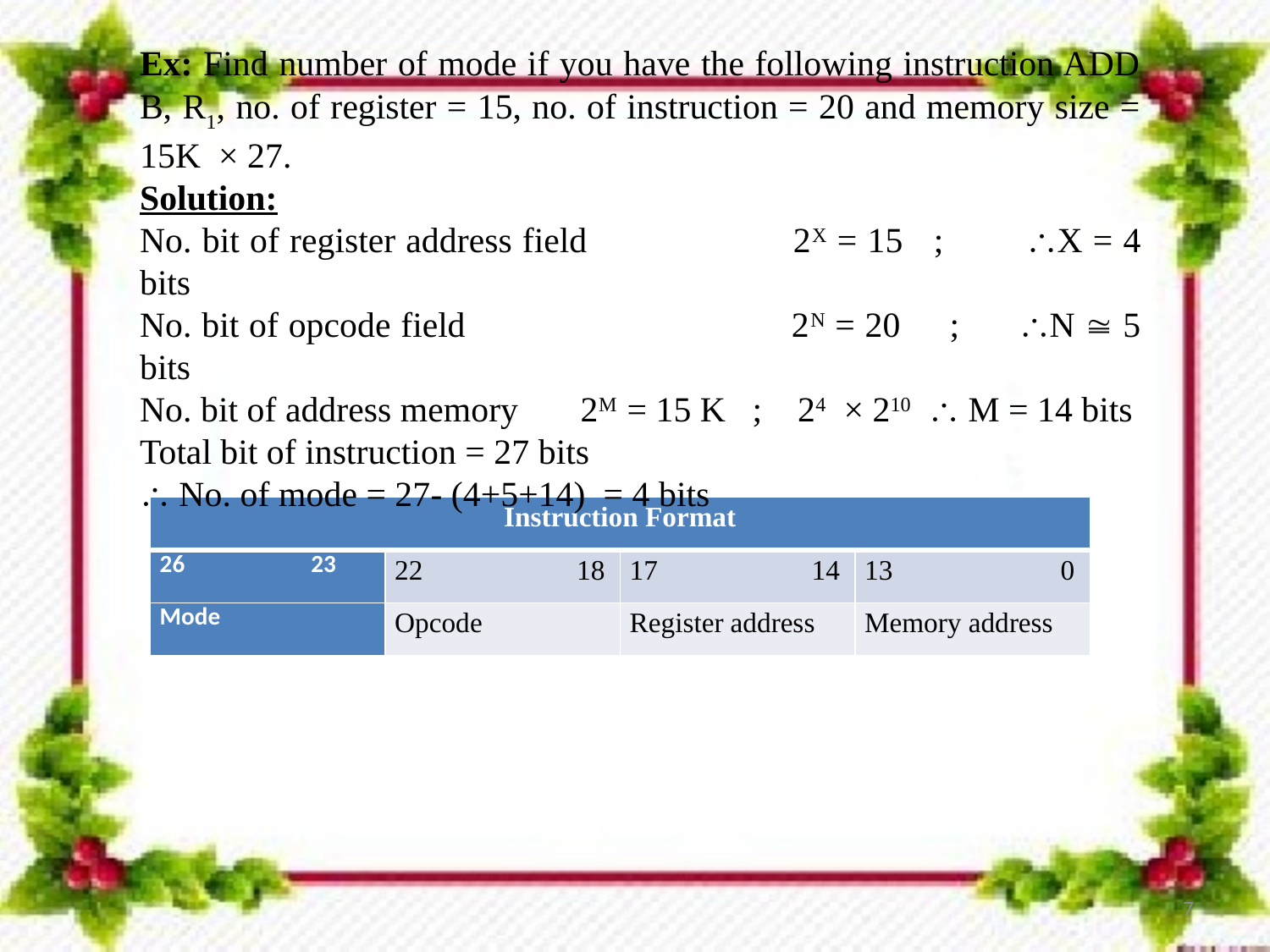

Ex: Find number of mode if you have the following instruction ADD B, R1, no. of register = 15, no. of instruction = 20 and memory size = 15K  × 27.
Solution:
No. bit of register address field                    2X = 15   ;        ∴X = 4 bits
No. bit of opcode field                                 2N = 20     ;      ∴N ≅ 5 bits
No. bit of address memory       2M  = 15 K   ;    24  × 210  ∴ M = 14 bits
Total bit of instruction = 27 bits
∴ No. of mode = 27- (4+5+14)  = 4 bits
| Instruction Format |  |  |  |
| --- | --- | --- | --- |
| 26 23 | 22 18 | 17 14 | 13 0 |
| Mode | Opcode | Register address | Memory address |
7